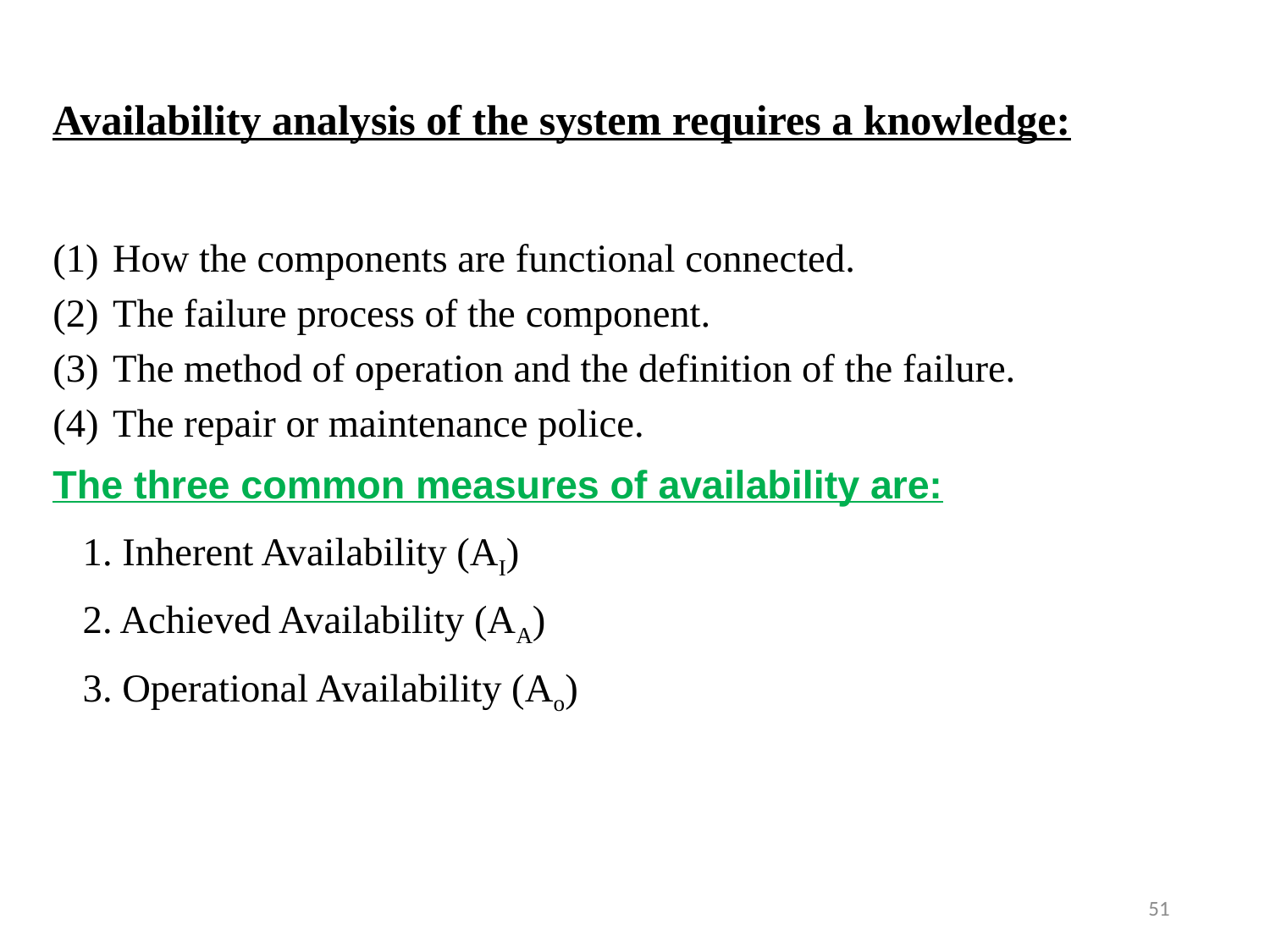

Availability analysis of the system requires a knowledge:
How the components are functional connected.
The failure process of the component.
The method of operation and the definition of the failure.
The repair or maintenance police.
The three common measures of availability are:
	1. Inherent Availability (AI)
	2. Achieved Availability (AA)
	3. Operational Availability (Ao)

51